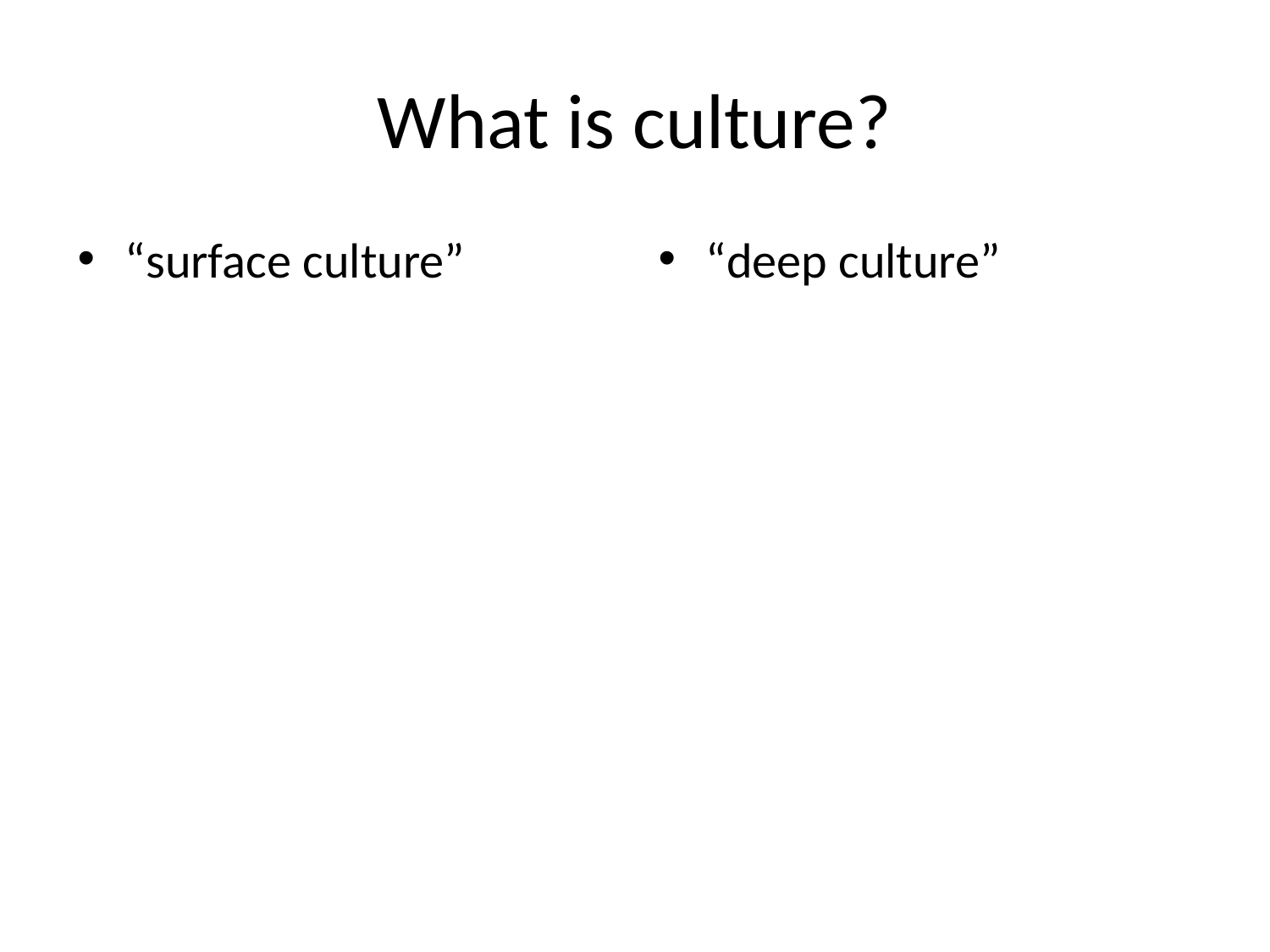

# What is culture?
“surface culture”

“deep culture”